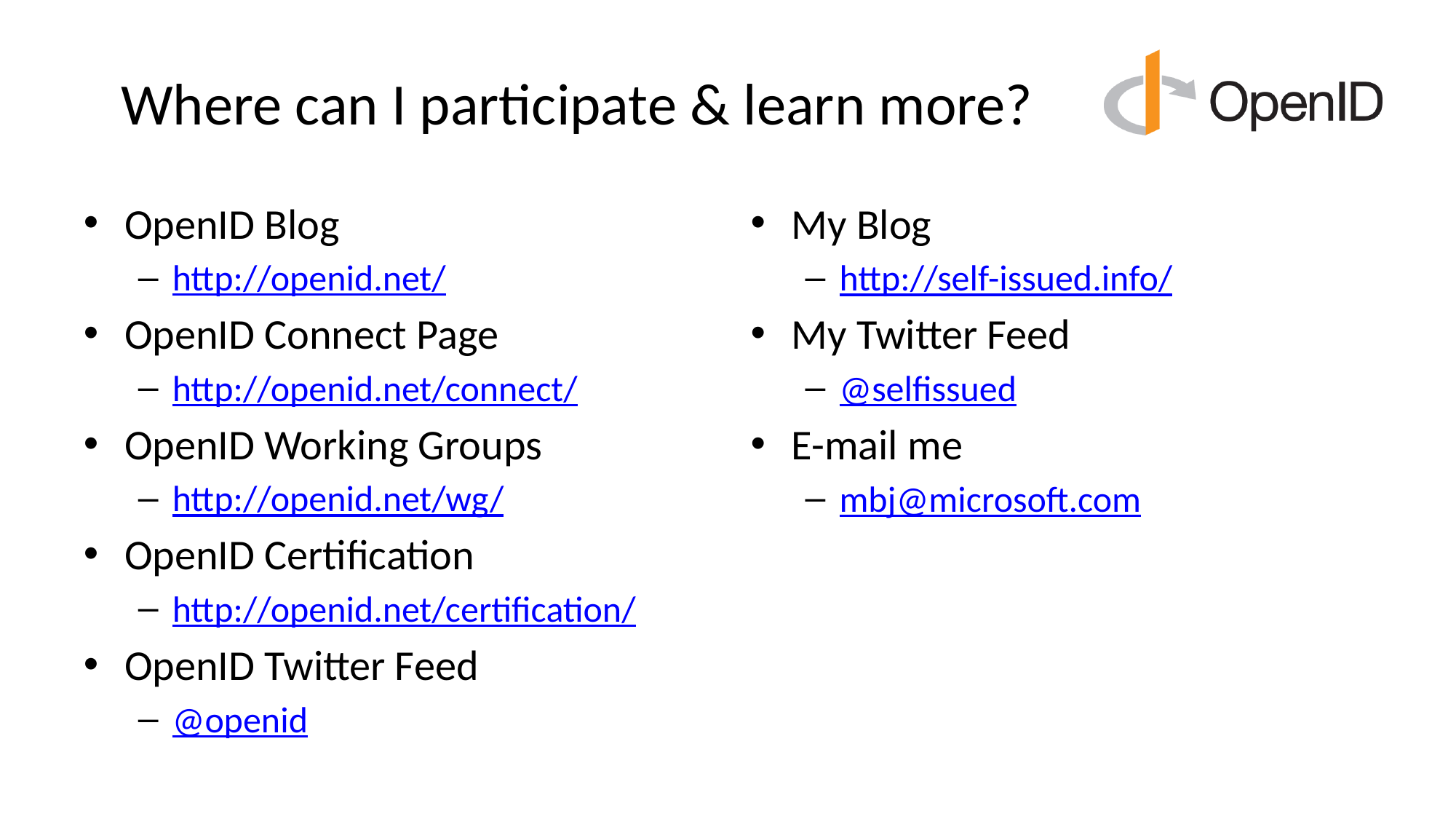

# Where can I participate & learn more?
OpenID Blog
http://openid.net/
OpenID Connect Page
http://openid.net/connect/
OpenID Working Groups
http://openid.net/wg/
OpenID Certification
http://openid.net/certification/
OpenID Twitter Feed
@openid

My Blog
http://self-issued.info/
My Twitter Feed
@selfissued
E-mail me
mbj@microsoft.com